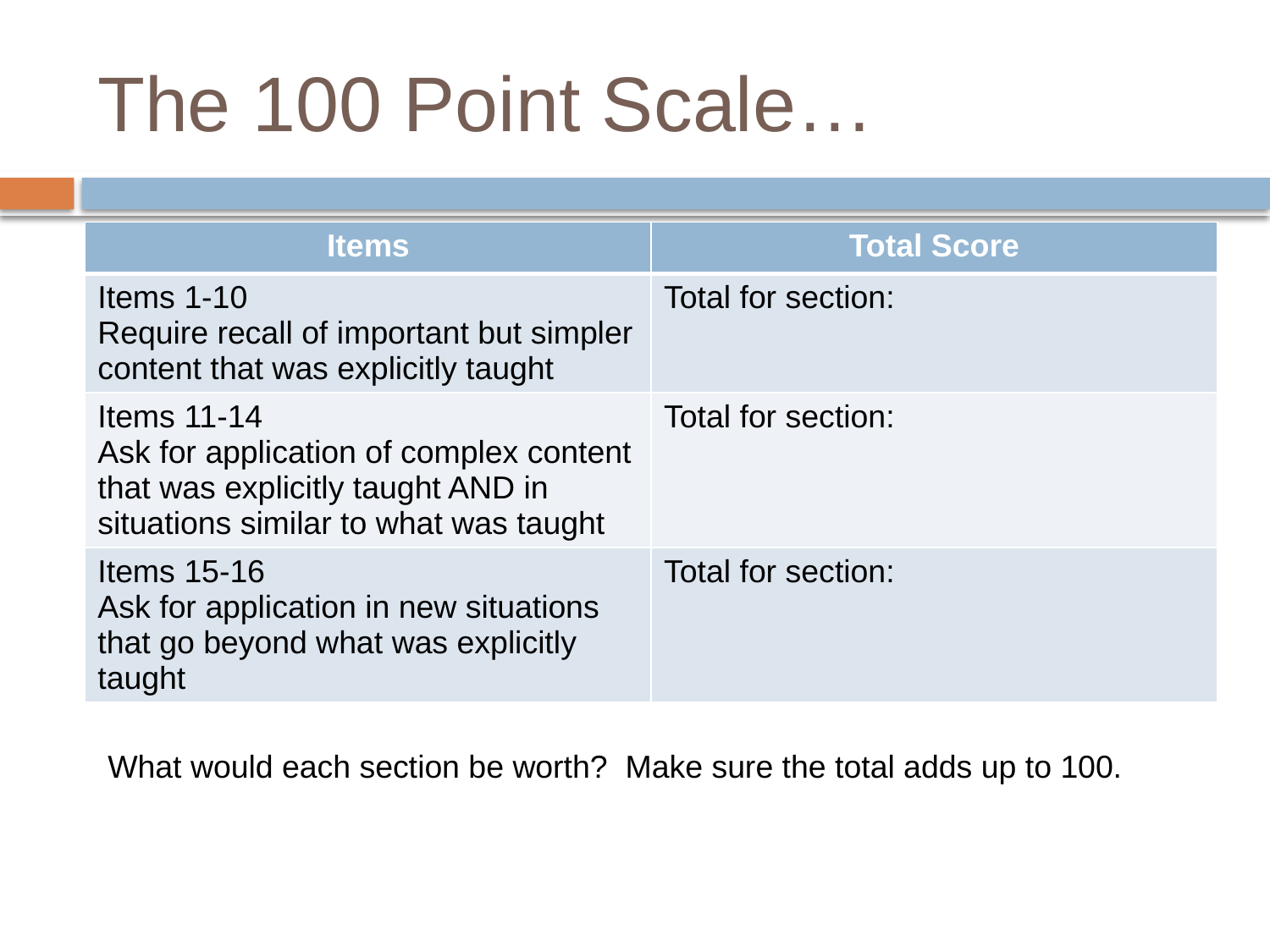

# The 100 Point Scale…
| Items | Total Score |
| --- | --- |
| Items 1-10 Require recall of important but simpler content that was explicitly taught | Total for section: |
| Items 11-14 Ask for application of complex content that was explicitly taught AND in situations similar to what was taught | Total for section: |
| Items 15-16 Ask for application in new situations that go beyond what was explicitly taught | Total for section: |
What would each section be worth?  Make sure the total adds up to 100.